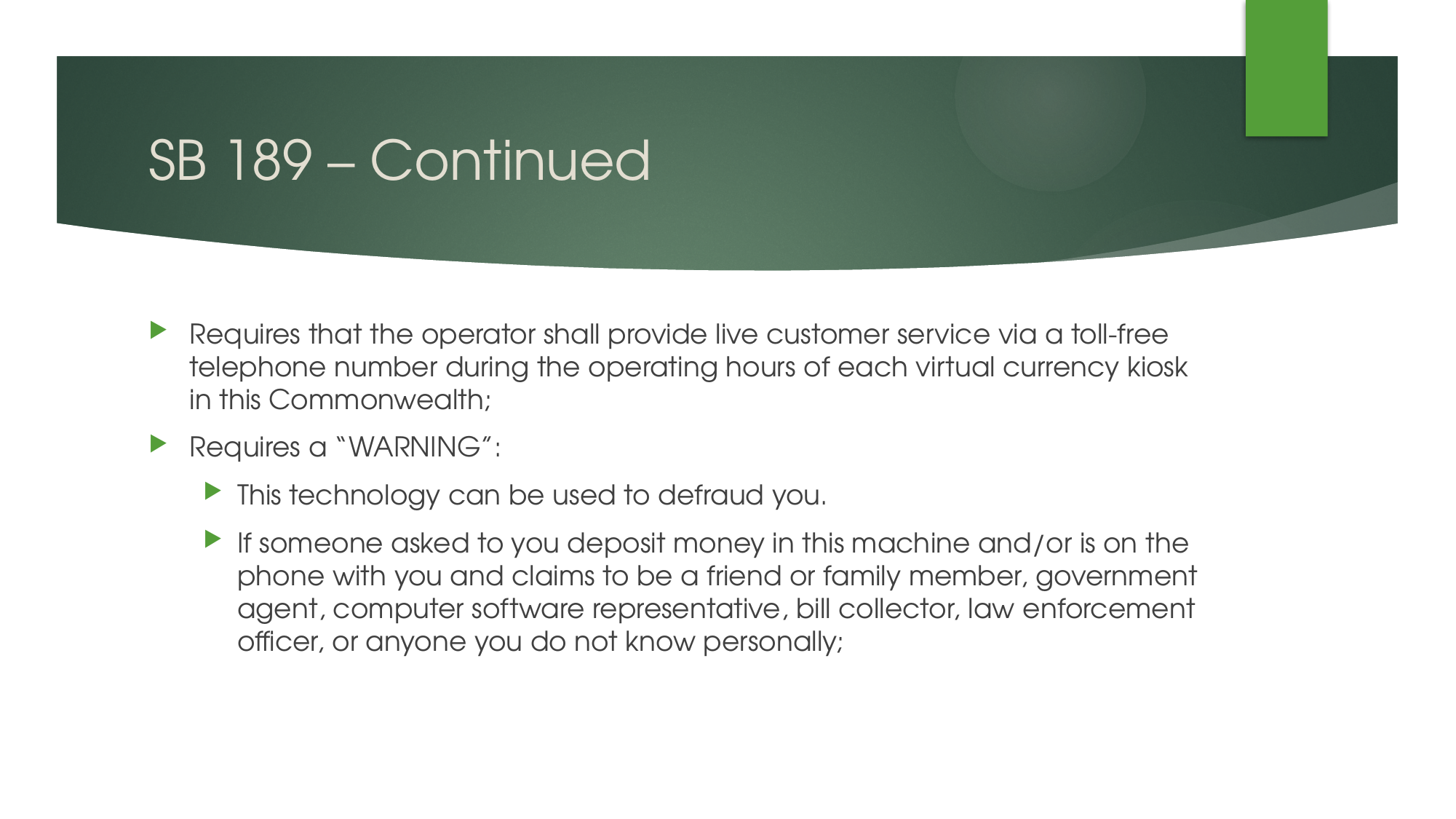

# SB 189 – Continued
Requires that the operator shall provide live customer service via a toll-free telephone number during the operating hours of each virtual currency kiosk in this Commonwealth;
Requires a “WARNING”:
This technology can be used to defraud you.
If someone asked to you deposit money in this machine and/or is on the phone with you and claims to be a friend or family member, government agent, computer software representative, bill collector, law enforcement officer, or anyone you do not know personally;